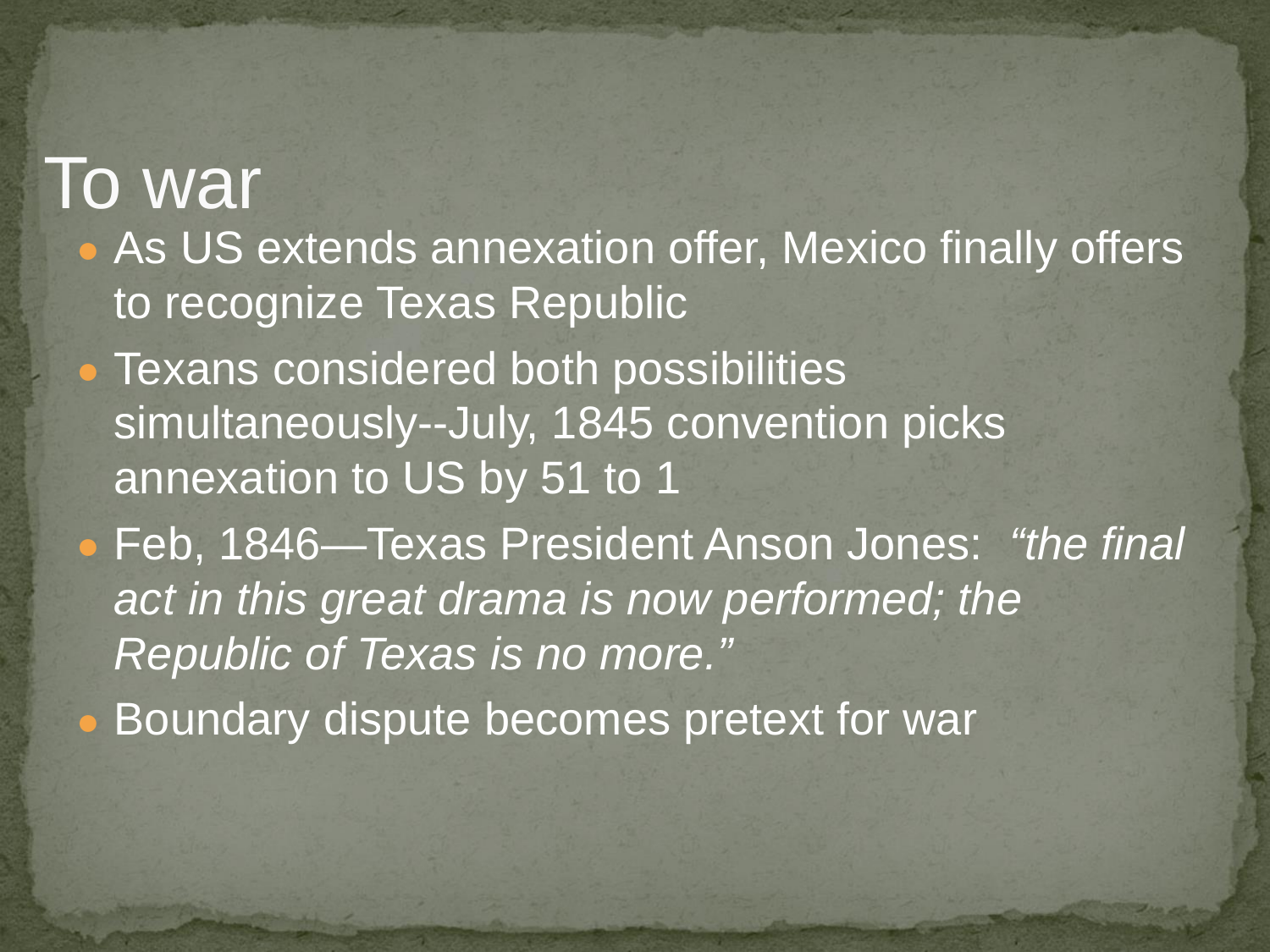

# To war
As US extends annexation offer, Mexico finally offers to recognize Texas Republic
Texans considered both possibilities simultaneously--July, 1845 convention picks annexation to US by 51 to 1
Feb, 1846—Texas President Anson Jones:  “the final act in this great drama is now performed; the Republic of Texas is no more.”
Boundary dispute becomes pretext for war